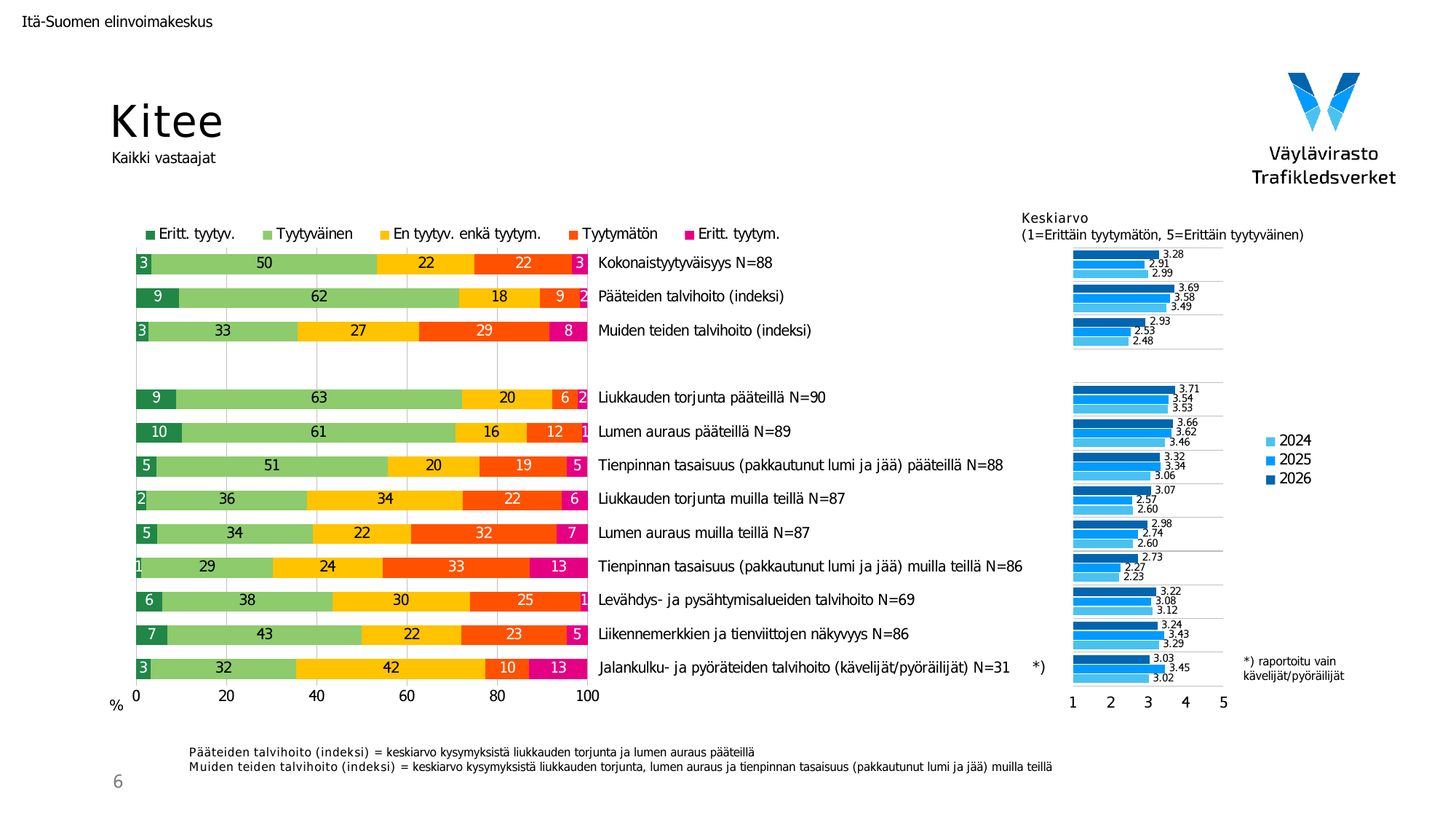

Itä-Suomen elinvoimakeskus
# Kitee
Kaikki vastaajat
Keskiarvo
(1=Erittäin tyytymätön, 5=Erittäin tyytyväinen)

### Chart

| Category | Eritt. tyytyv. | Tyytyväinen | En tyytyv. enkä tyytym. | Tyytymätön | Eritt. tyytym. |
|---|---|---|---|---|---|
| Kokonaistyytyväisyys N=88 | 3.4090909090909087 | 50.0 | 21.59090909090909 | 21.59090909090909 | 3.4090909090909087 |
| Pääteiden talvihoito (indeksi) | 9.497206703910615 | 62.01117318435754 | 17.877094972067038 | 8.938547486033519 | 1.675977653631285 |
| Muiden teiden talvihoito (indeksi) | 2.6923076923076925 | 33.07692307692308 | 26.923076923076923 | 28.846153846153847 | 8.461538461538462 |
|  | None | None | None | None | None |
| Liukkauden torjunta pääteillä N=90 | 8.88888888888889 | 63.33333333333333 | 20.0 | 5.555555555555555 | 2.2222222222222223 |
| Lumen auraus pääteillä N=89 | 10.112359550561797 | 60.67415730337079 | 15.730337078651685 | 12.359550561797752 | 1.1235955056179776 |
| Tienpinnan tasaisuus (pakkautunut lumi ja jää) pääteillä N=88 | 4.545454545454546 | 51.13636363636363 | 20.454545454545457 | 19.318181818181817 | 4.545454545454546 |
| Liukkauden torjunta muilla teillä N=87 | 2.2988505747126435 | 35.63218390804598 | 34.48275862068966 | 21.839080459770116 | 5.747126436781609 |
| Lumen auraus muilla teillä N=87 | 4.597701149425287 | 34.48275862068966 | 21.839080459770116 | 32.18390804597701 | 6.896551724137931 |
| Tienpinnan tasaisuus (pakkautunut lumi ja jää) muilla teillä N=86 | 1.1627906976744187 | 29.069767441860467 | 24.418604651162788 | 32.55813953488372 | 12.790697674418606 |
| Levähdys- ja pysähtymisalueiden talvihoito N=69 | 5.797101449275362 | 37.68115942028986 | 30.434782608695656 | 24.637681159420293 | 1.4492753623188406 |
| Liikennemerkkien ja tienviittojen näkyvyys N=86 | 6.976744186046512 | 43.02325581395349 | 22.093023255813954 | 23.25581395348837 | 4.651162790697675 |
| Jalankulku- ja pyöräteiden talvihoito (kävelijät/pyöräilijät) N=31 | 3.225806451612903 | 32.25806451612903 | 41.935483870967744 | 9.67741935483871 | 12.903225806451612 |

### Chart

| Category | 2026 | 2025 | 2024 |
|---|---|---|---|
*) raportoitu vain
kävelijät/pyöräilijät
*)
%
Pääteiden talvihoito (indeksi) = keskiarvo kysymyksistä liukkauden torjunta ja lumen auraus pääteillä
Muiden teiden talvihoito (indeksi) = keskiarvo kysymyksistä liukkauden torjunta, lumen auraus ja tienpinnan tasaisuus (pakkautunut lumi ja jää) muilla teillä

6